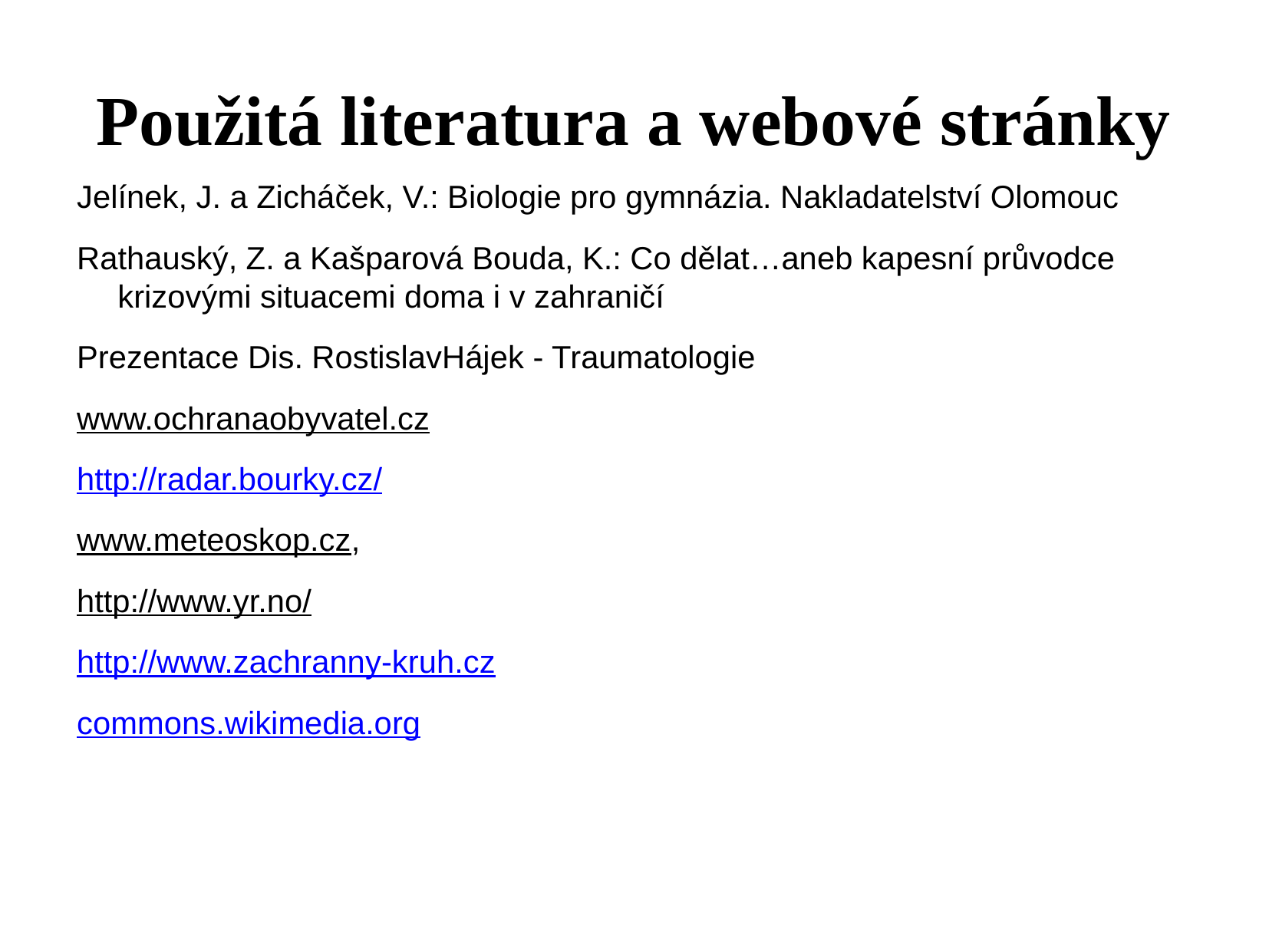

# Použitá literatura a webové stránky
Jelínek, J. a Zicháček, V.: Biologie pro gymnázia. Nakladatelství Olomouc
Rathauský, Z. a Kašparová Bouda, K.: Co dělat…aneb kapesní průvodce krizovými situacemi doma i v zahraničí
Prezentace Dis. RostislavHájek - Traumatologie
www.ochranaobyvatel.cz
http://radar.bourky.cz/
www.meteoskop.cz,
http://www.yr.no/
http://www.zachranny-kruh.cz
commons.wikimedia.org